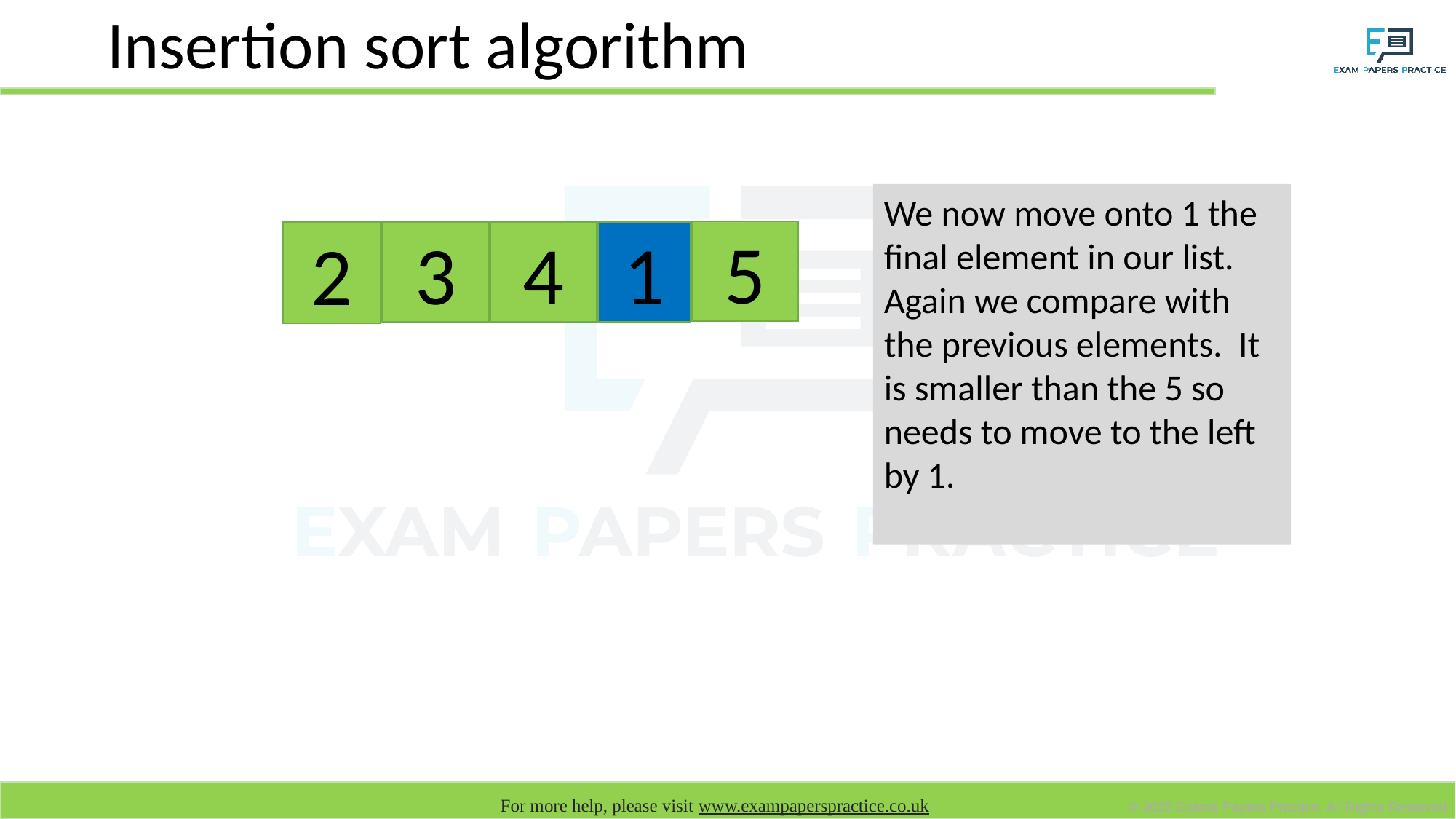

# Insertion sort algorithm
We now move onto 1 the final element in our list. Again we compare with the previous elements.  It is smaller than the 5 so needs to move to the left by 1.

5
2
1
3
4